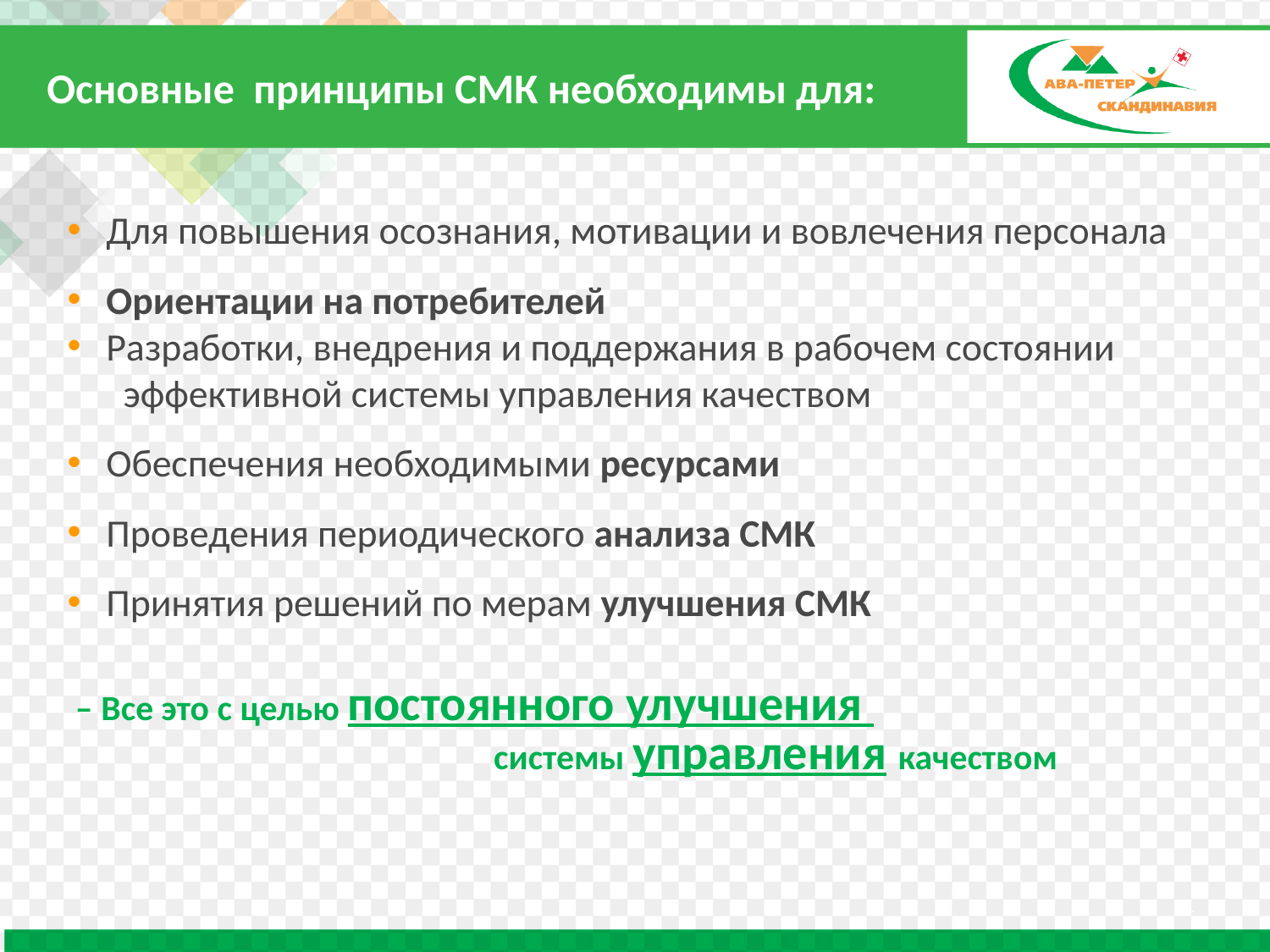

Основные  принципы СМК необходимы для:

 Для повышения осознания, мотивации и вовлечения персонала
 Ориентации на потребителей
 Разработки, внедрения и поддержания в рабочем состоянии
   эффективной системы управления качеством
 Обеспечения необходимыми ресурсами
 Проведения периодического анализа СМК
 Принятия решений по мерам улучшения СМК

 – Все это с целью постоянного улучшения
                                                     системы управления качеством

4